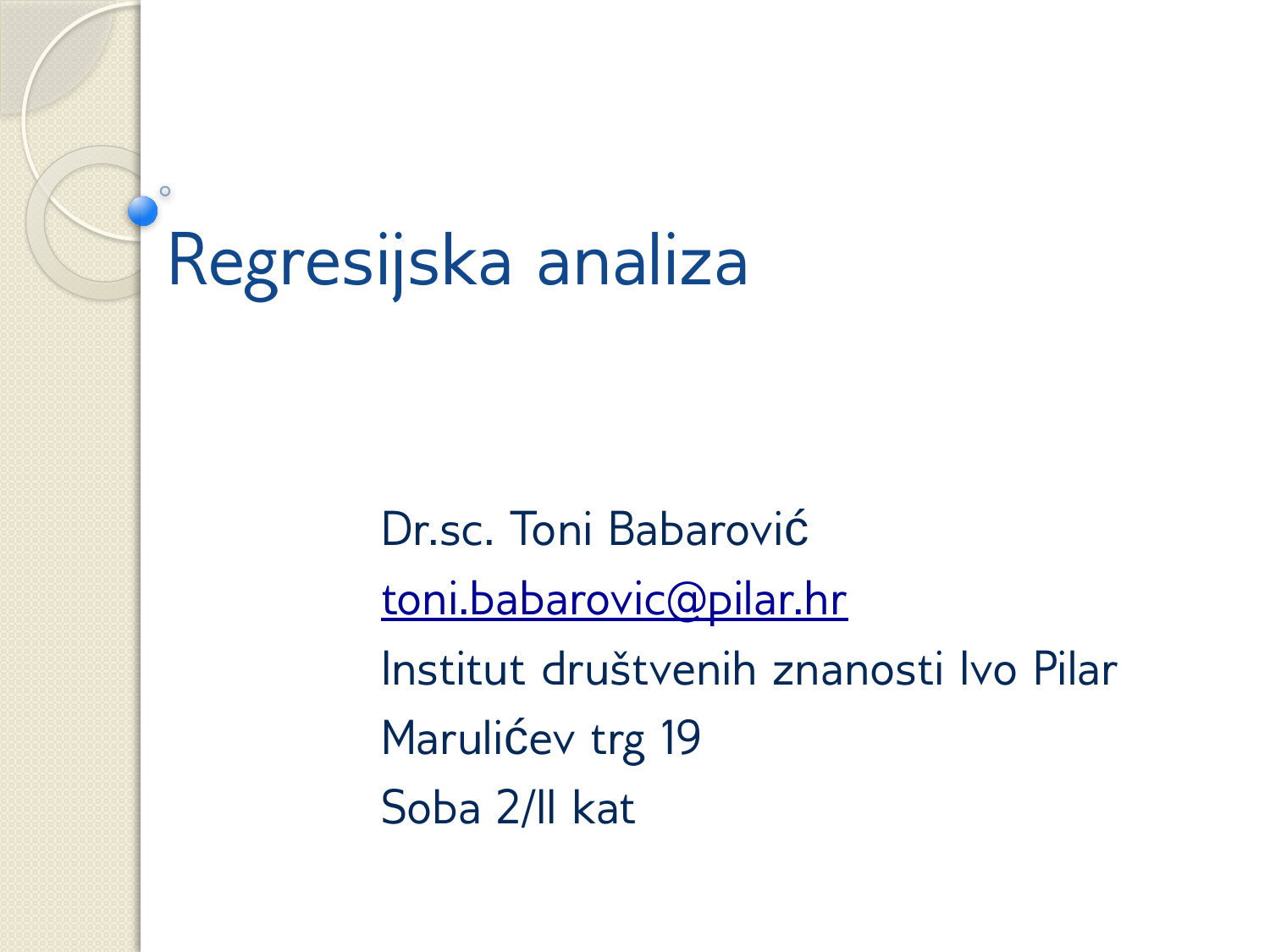

# Regresijska analiza
Dr.sc. Toni Babarović
toni.babarovic@pilar.hr
Institut društvenih znanosti Ivo Pilar
Marulićev trg 19
Soba 2/II kat